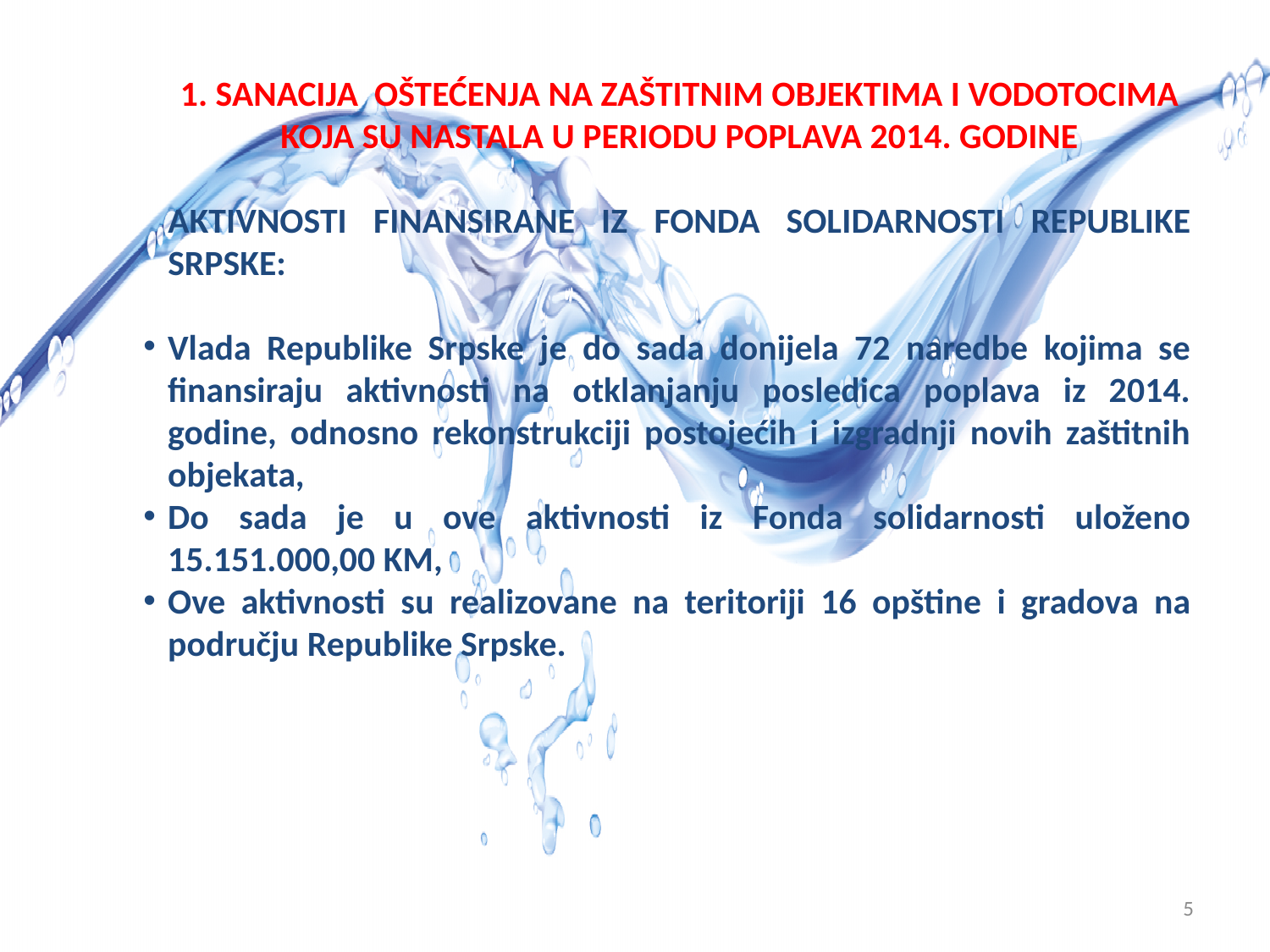

1. SANACIJA  OŠTEĆENJA NA ZAŠTITNIM OBJEKTIMA I VODOTOCIMA KOJA SU NASTALA U PERIODU POPLAVA 2014. GODINE

AKTIVNOSTI FINANSIRANE IZ FONDA SOLIDARNOSTI REPUBLIKE SRPSKE:

Vlada Republike Srpske je do sada donijela 72 naredbe kojima se finansiraju aktivnosti na otklanjanju posledica poplava iz 2014. godine, odnosno rekonstrukciji postojećih i izgradnji novih zaštitnih objekata,
Do sada je u ove aktivnosti iz Fonda solidarnosti uloženo 15.151.000,00 KM,
Ove aktivnosti su realizovane na teritoriji 16 opštine i gradova na području Republike Srpske.

5